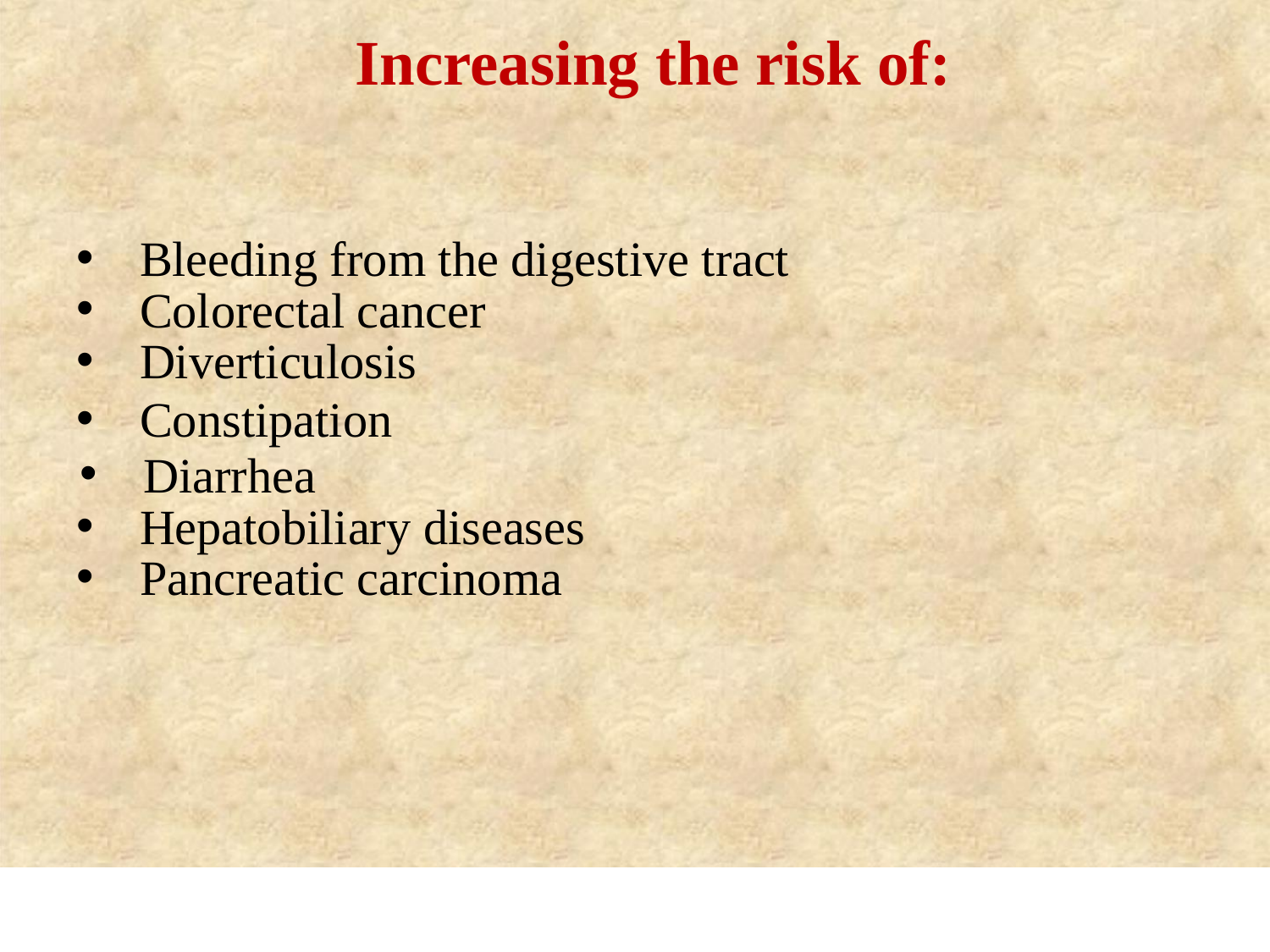

Increasing the risk of:
Bleeding from the digestive tract
Colorectal cancer
Diverticulosis

Constipation
Diarrhea
Hepatobiliary diseases
Pancreatic carcinoma